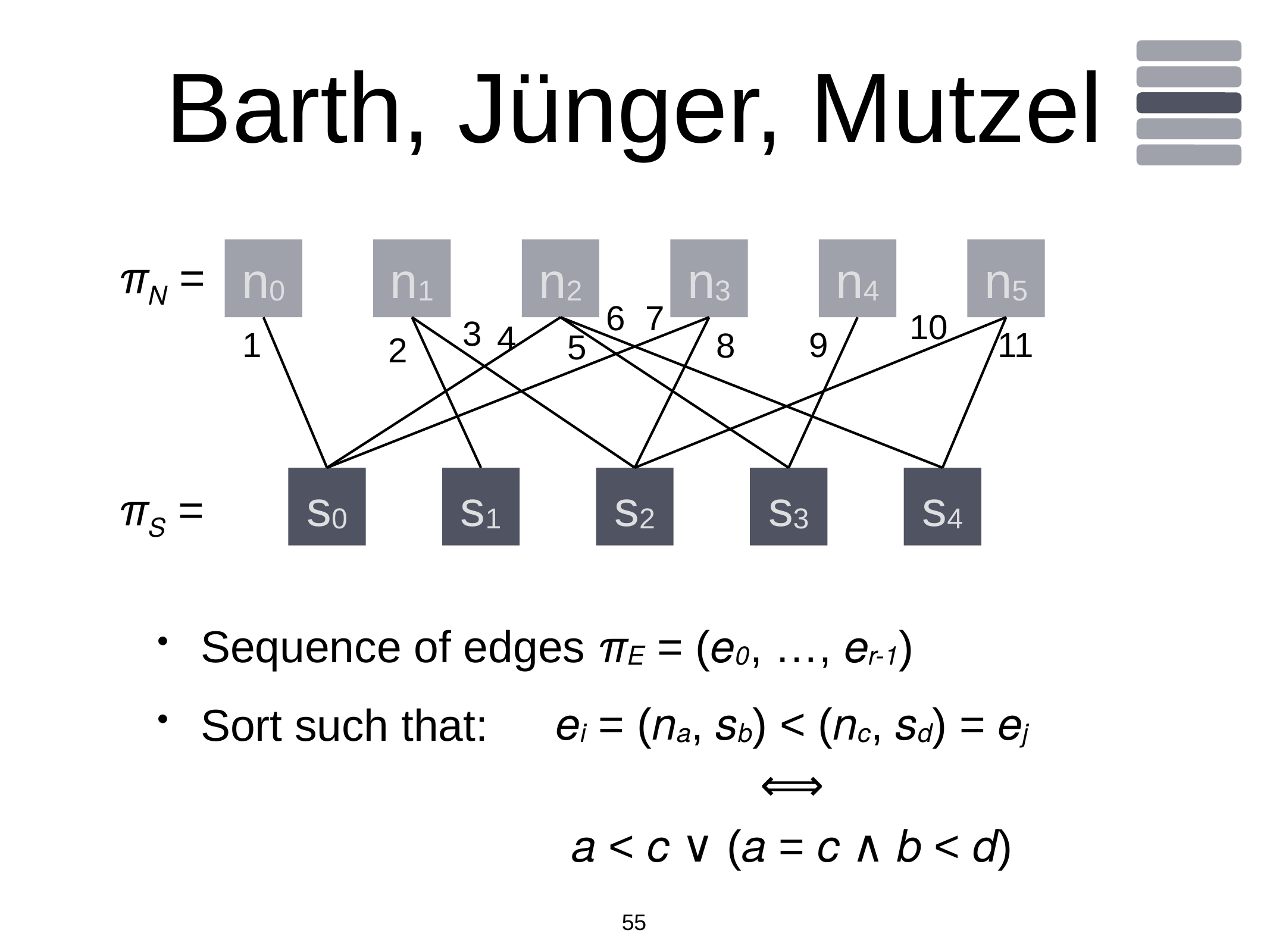

# Barth, Jünger, Mutzel
n0
n1
n2
n3
n4
n5
πN =
πS =
6
7
10
3
4
1
9
11
8
5
2
s0
s1
s2
s3
s4
Sequence of edges πE = (e0, …, er-1)
Sort such that:
ei = (na, sb) < (nc, sd) = ej
⟺
a < c ∨ (a = c ∧ b < d)
55